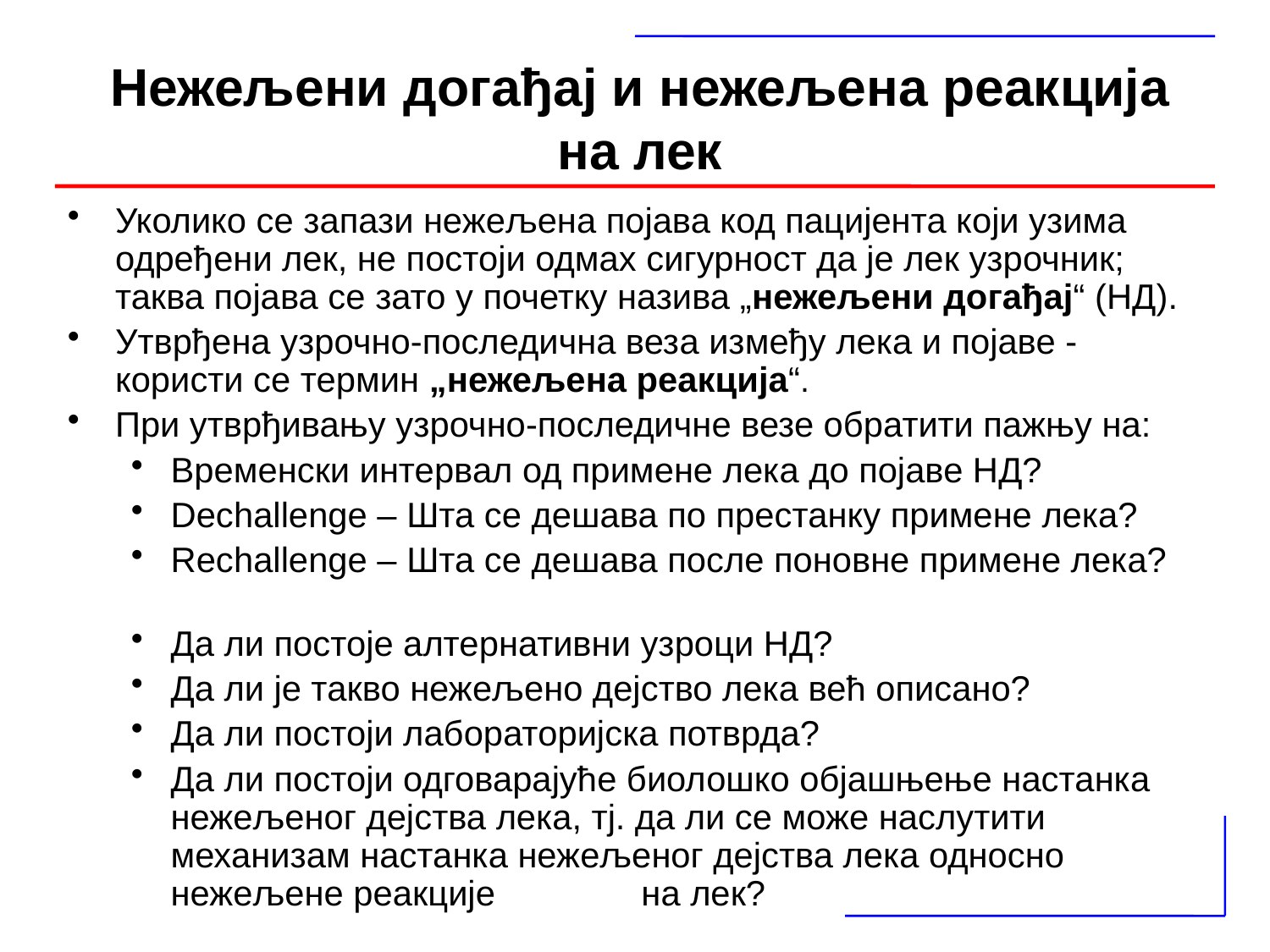

Нежељени догађај и нежељена реакција на лек
Уколико се запази нежељена појава код пацијента који узима одређени лек, не постоји одмах сигурност да је лек узрочник; таква појава се зато у почетку назива „нежељени догађај“ (НД).
Утврђена узрочно-последична везa између лека и појаве - користи се термин „нежељена реакција“.
При утврђивању узрочно-последичне везе обратити пажњу на:
Временски интервал од примене лека до појаве НД?
Dechallenge – Шта се дешава по престанку примене лека?
Rechallenge – Шта се дешава после поновне примене лека?
Да ли постоје алтернативни узроци НД?
Да ли је такво нежељено дејство лека већ описано?
Да ли постоји лабораторијска потврда?
Да ли постоји одговарајуће биолошко објашњење настанка нежељеног дејства лека, тј. да ли се може наслутити механизам настанка нежељеног дејства лека односно нежељене реакције               на лек?